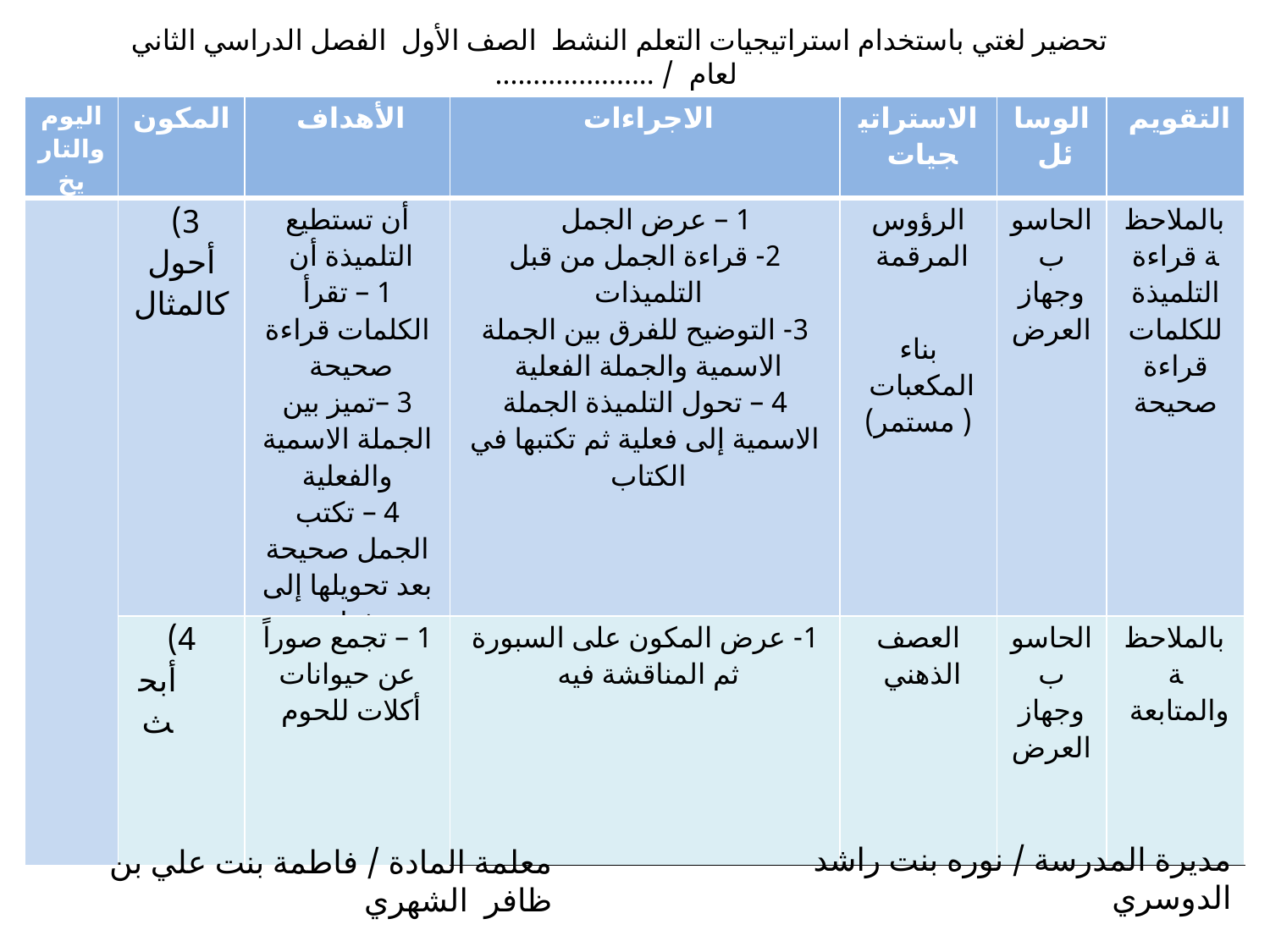

تحضير لغتي باستخدام استراتيجيات التعلم النشط  الصف الأول  الفصل الدراسي الثاني  لعام  / .....................

| اليوم والتاريخ | المكون | الأهداف | الاجراءات | الاستراتيجيات | الوسائل | التقويم |
| --- | --- | --- | --- | --- | --- | --- |
|  | 3) أحول كالمثال | أن تستطيع التلميذة أن 1 – تقرأ الكلمات قراءة صحيحة 3 –تميز بين الجملة الاسمية والفعلية 4 – تكتب الجمل صحيحة بعد تحويلها إلى فعل | 1 – عرض الجمل 2- قراءة الجمل من قبل التلميذات 3- التوضيح للفرق بين الجملة الاسمية والجملة الفعلية 4 – تحول التلميذة الجملة الاسمية إلى فعلية ثم تكتبها في الكتاب | الرؤوس المرقمة بناء المكعبات ( مستمر) | الحاسوب وجهاز العرض | بالملاحظة قراءة التلميذة للكلمات قراءة صحيحة |
|  | 4) أبحث | 1 – تجمع صوراً عن حيوانات أكلات للحوم | 1- عرض المكون على السبورة ثم المناقشة فيه | العصف الذهني | الحاسوب وجهاز العرض | بالملاحظة والمتابعة |
مديرة المدرسة / نوره بنت راشد الدوسري
معلمة المادة / فاطمة بنت علي بن ظافر  الشهري